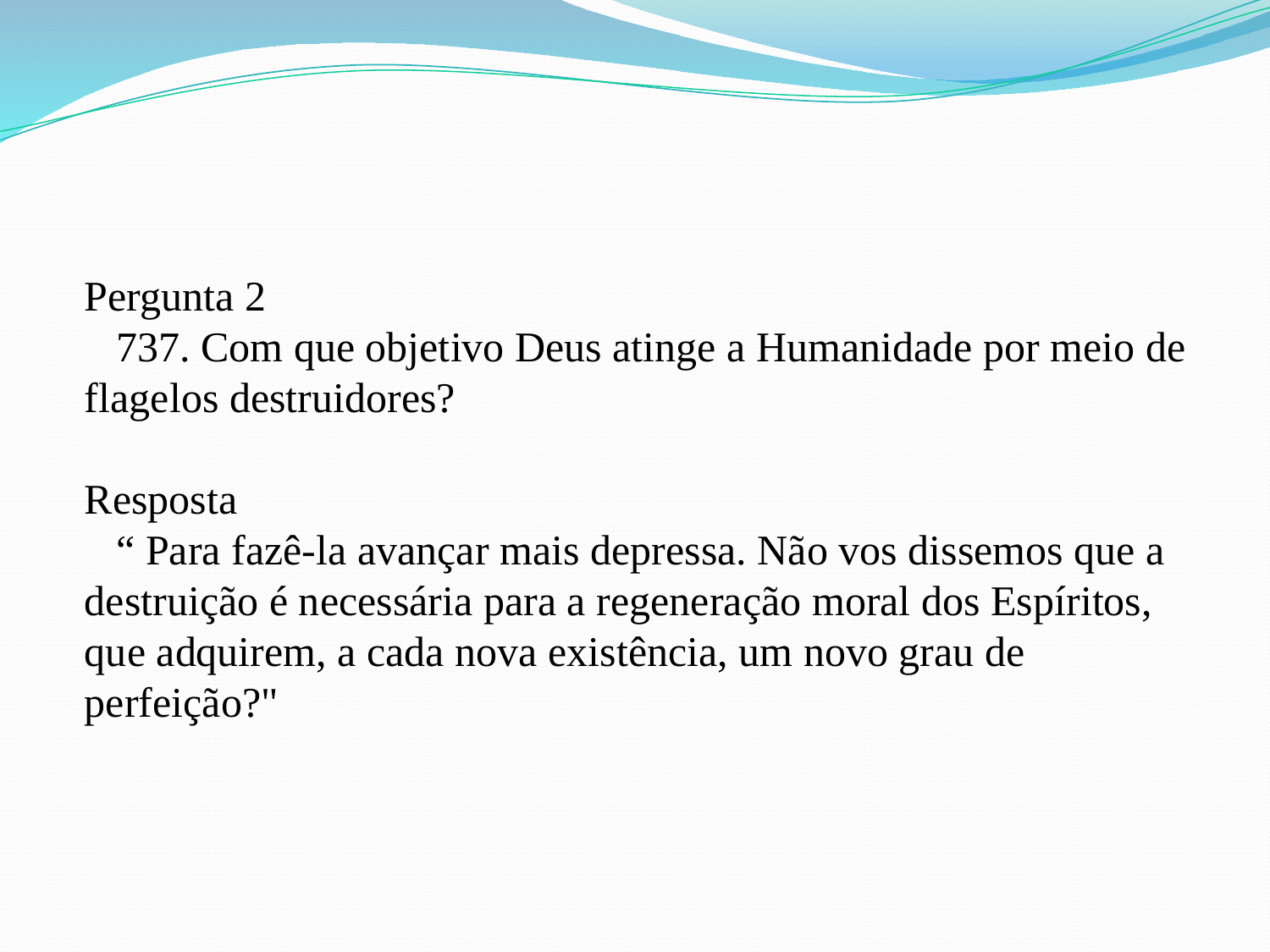

Pergunta 2
   737. Com que objetivo Deus atinge a Humanidade por meio de flagelos destruidores?

Resposta
   “ Para fazê-la avançar mais depressa. Não vos dissemos que a destruição é necessária para a regeneração moral dos Espíritos, que adquirem, a cada nova existência, um novo grau de perfeição?"